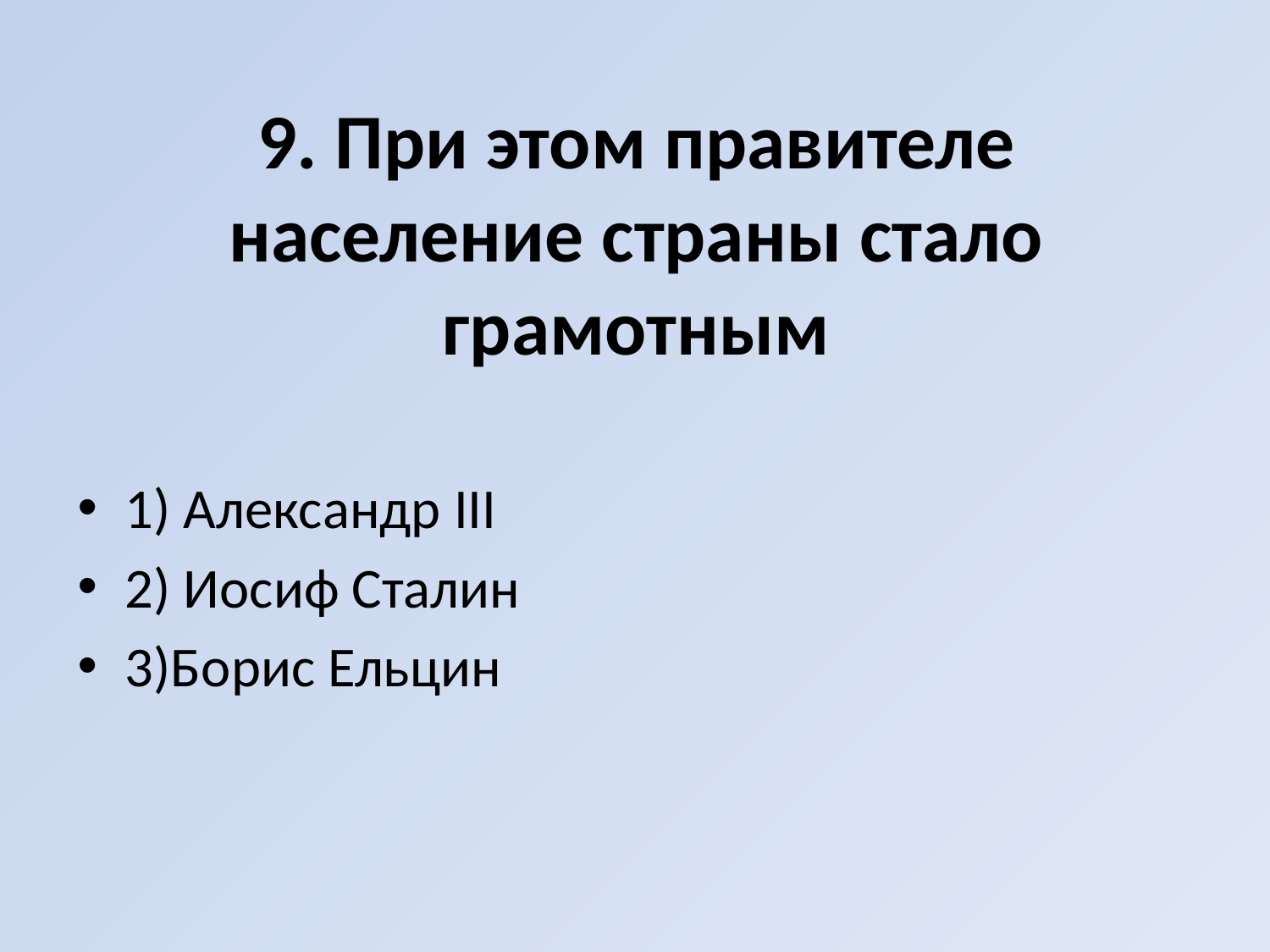

# 9. При этом правителе население страны стало грамотным
1) Александр III
2) Иосиф Сталин
3)Борис Ельцин